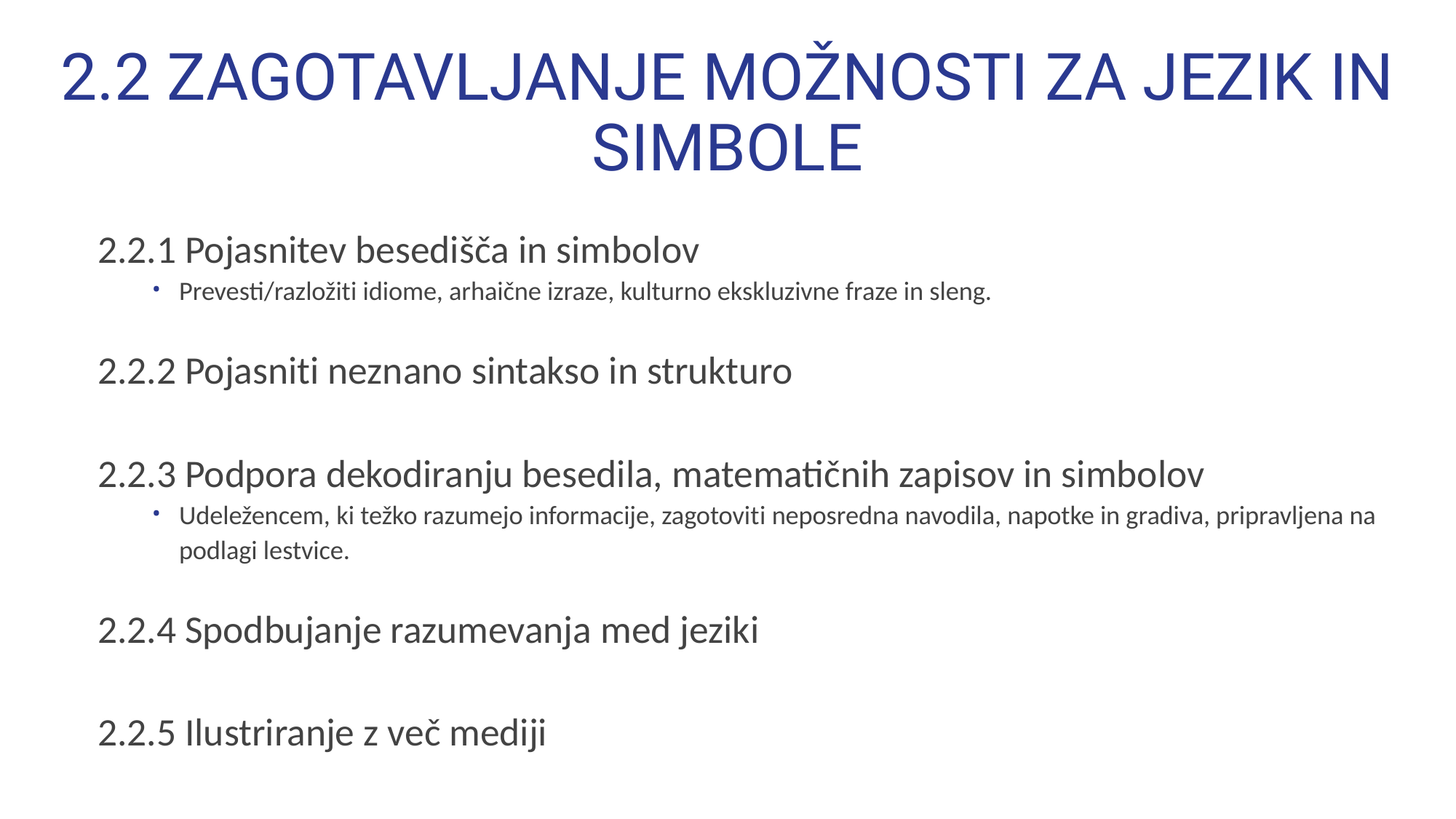

# 2.2 ZAGOTAVLJANJE MOŽNOSTI ZA JEZIK IN SIMBOLE
2.2.1 Pojasnitev besedišča in simbolov
Prevesti/razložiti idiome, arhaične izraze, kulturno ekskluzivne fraze in sleng.

2.2.2 Pojasniti neznano sintakso in strukturo

2.2.3 Podpora dekodiranju besedila, matematičnih zapisov in simbolov
Udeležencem, ki težko razumejo informacije, zagotoviti neposredna navodila, napotke in gradiva, pripravljena na podlagi lestvice.

2.2.4 Spodbujanje razumevanja med jeziki

2.2.5 Ilustriranje z več mediji